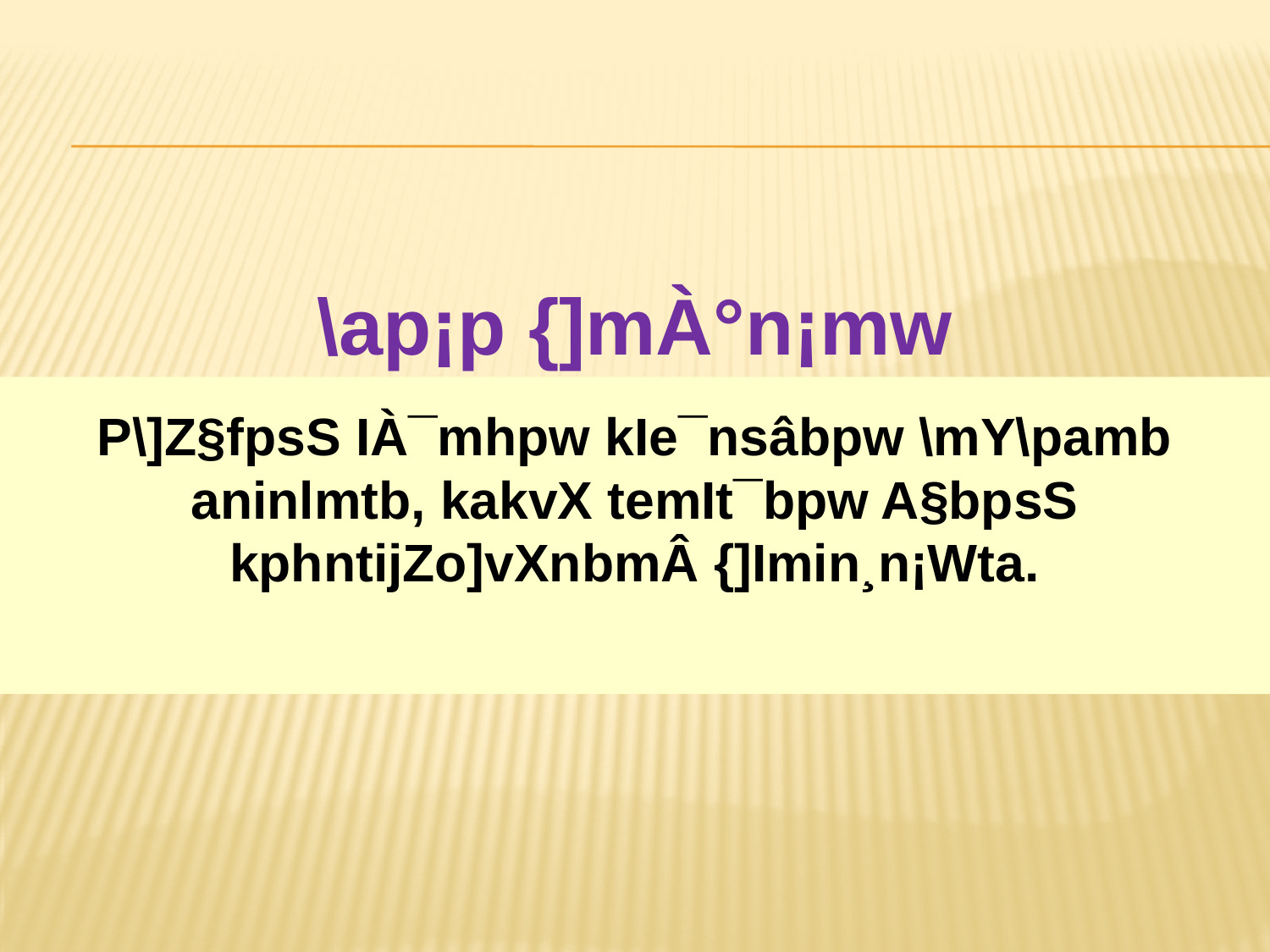

\ap¡p {]mÀ°n¡mw

P\]Z§fpsS IÀ¯mhpw kIe¯nsâbpw \mY\pamb aninlmtb, kakvX temIt¯bpw A§bpsS kphntijZo]vXnbmÂ {]Imin¸n¡Wta.